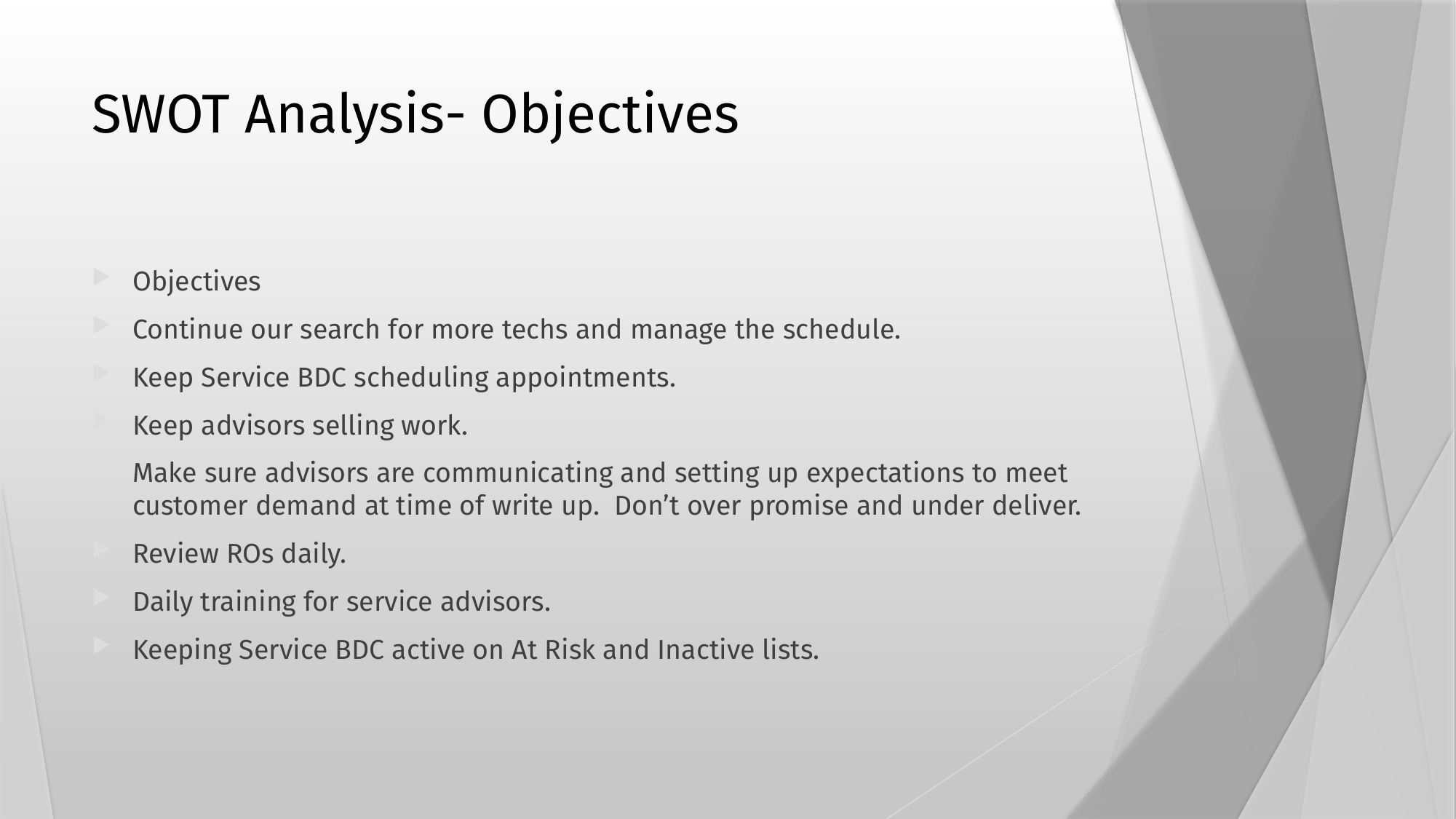

# SWOT Analysis- Objectives
Objectives
Continue our search for more techs and manage the schedule.
Keep Service BDC scheduling appointments.
Keep advisors selling work.
Make sure advisors are communicating and setting up expectations to meet customer demand at time of write up.  Don’t over promise and under deliver.
Review ROs daily.
Daily training for service advisors.
Keeping Service BDC active on At Risk and Inactive lists.